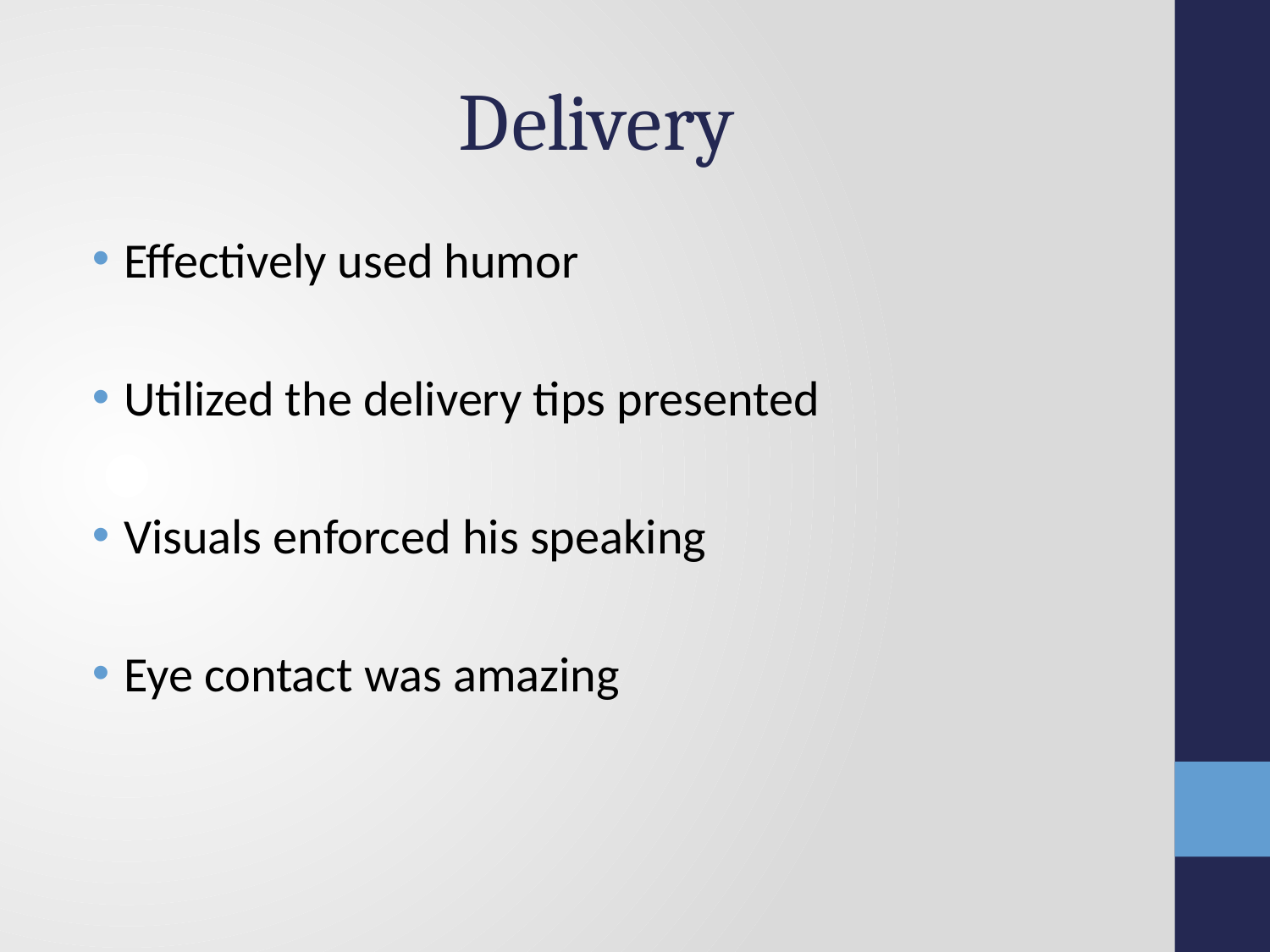

# Delivery
Effectively used humor

Utilized the delivery tips presented

Visuals enforced his speaking

Eye contact was amazing